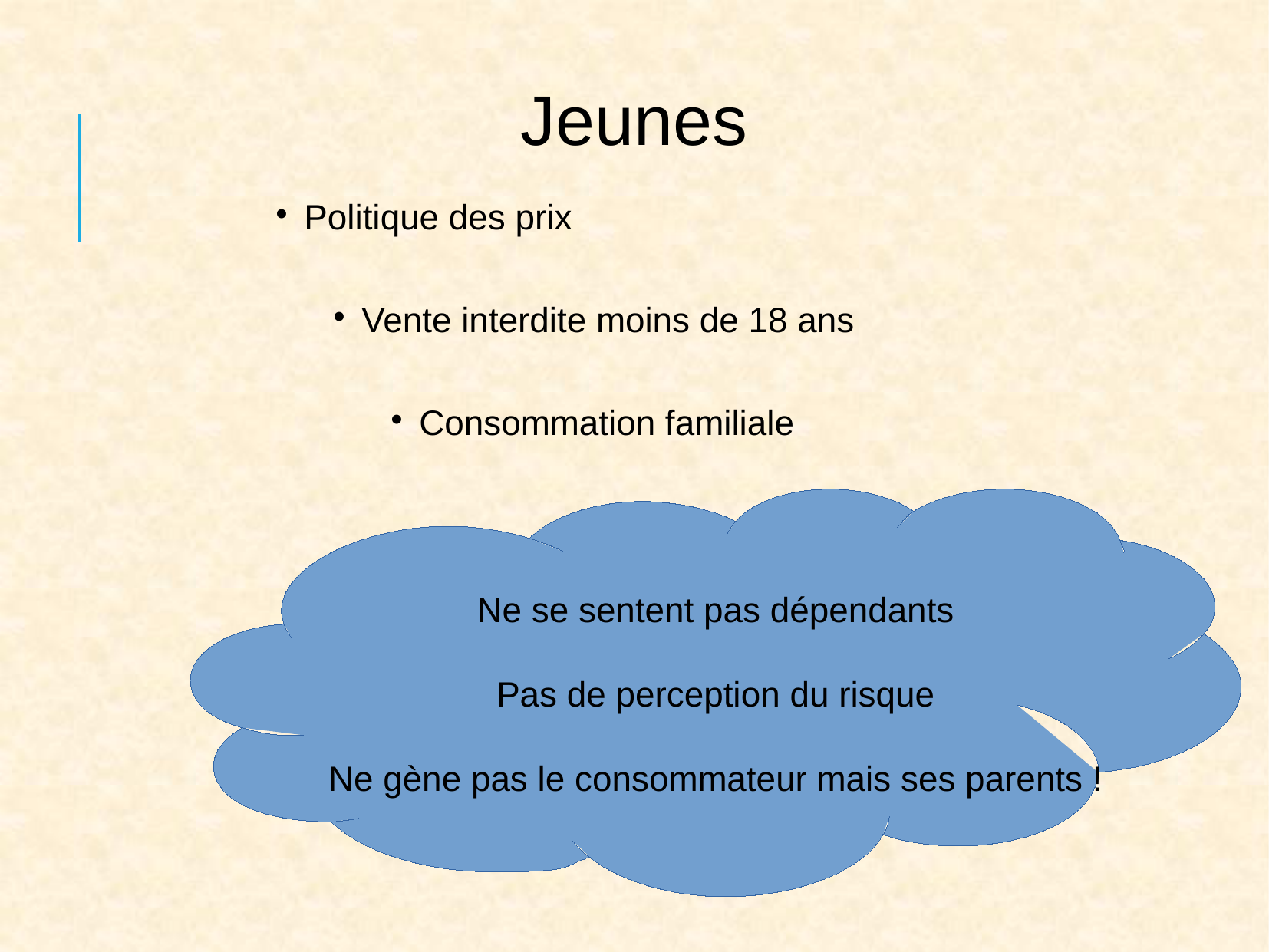

Jeunes
Politique des prix

Vente interdite moins de 18 ans

Consommation familiale
Ne se sentent pas dépendants

Pas de perception du risque

Ne gène pas le consommateur mais ses parents !